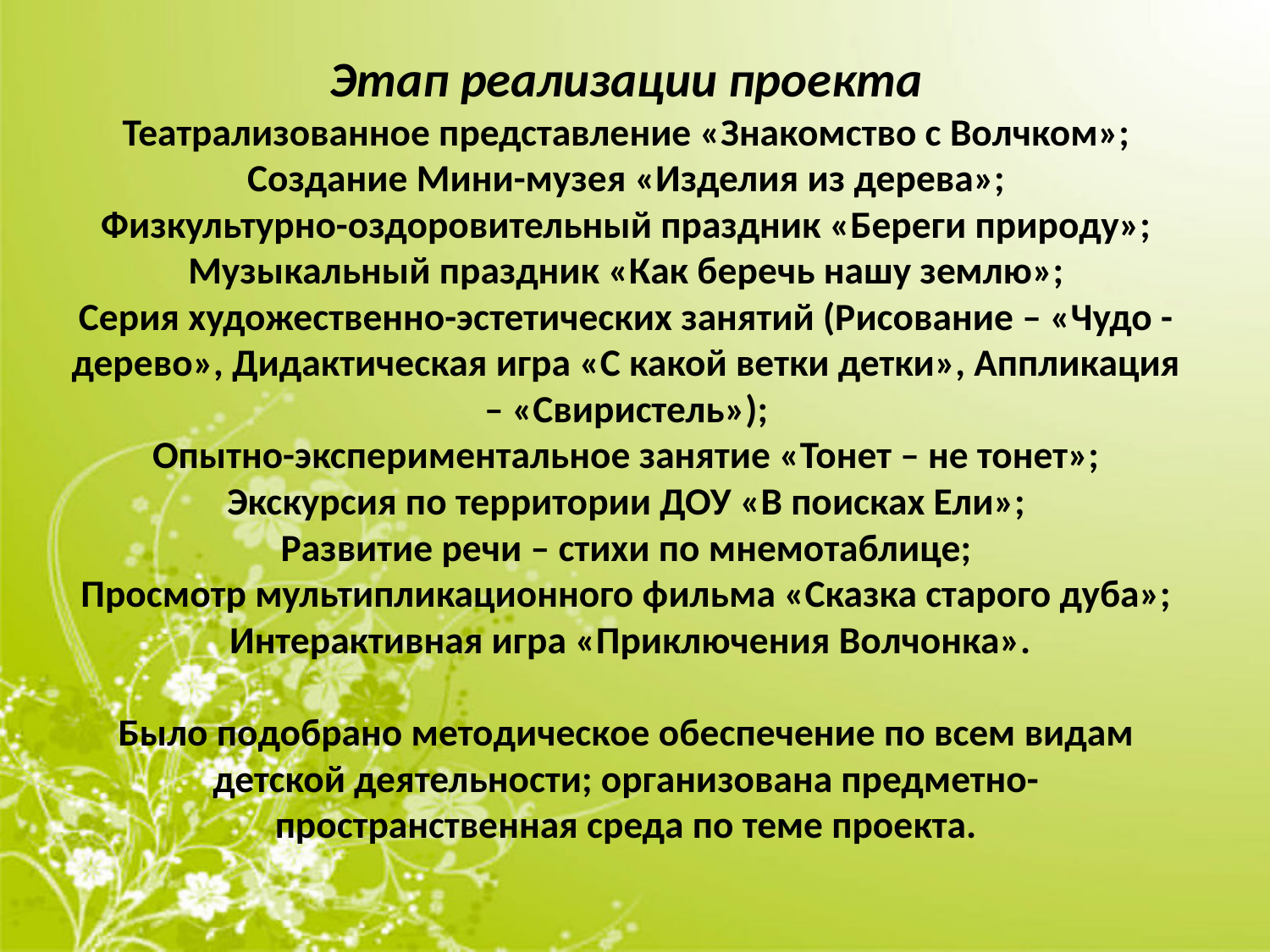

# Этап реализации проекта Театрализованное представление «Знакомство с Волчком»; Создание Мини-музея «Изделия из дерева»; Физкультурно-оздоровительный праздник «Береги природу»; Музыкальный праздник «Как беречь нашу землю»; Серия художественно-эстетических занятий (Рисование – «Чудо - дерево», Дидактическая игра «С какой ветки детки», Аппликация – «Свиристель»); Опытно-экспериментальное занятие «Тонет – не тонет»; Экскурсия по территории ДОУ «В поисках Ели»; Развитие речи – стихи по мнемотаблице; Просмотр мультипликационного фильма «Сказка старого дуба»; Интерактивная игра «Приключения Волчонка». Было подобрано методическое обеспечение по всем видам детской деятельности; организована предметно-пространственная среда по теме проекта.